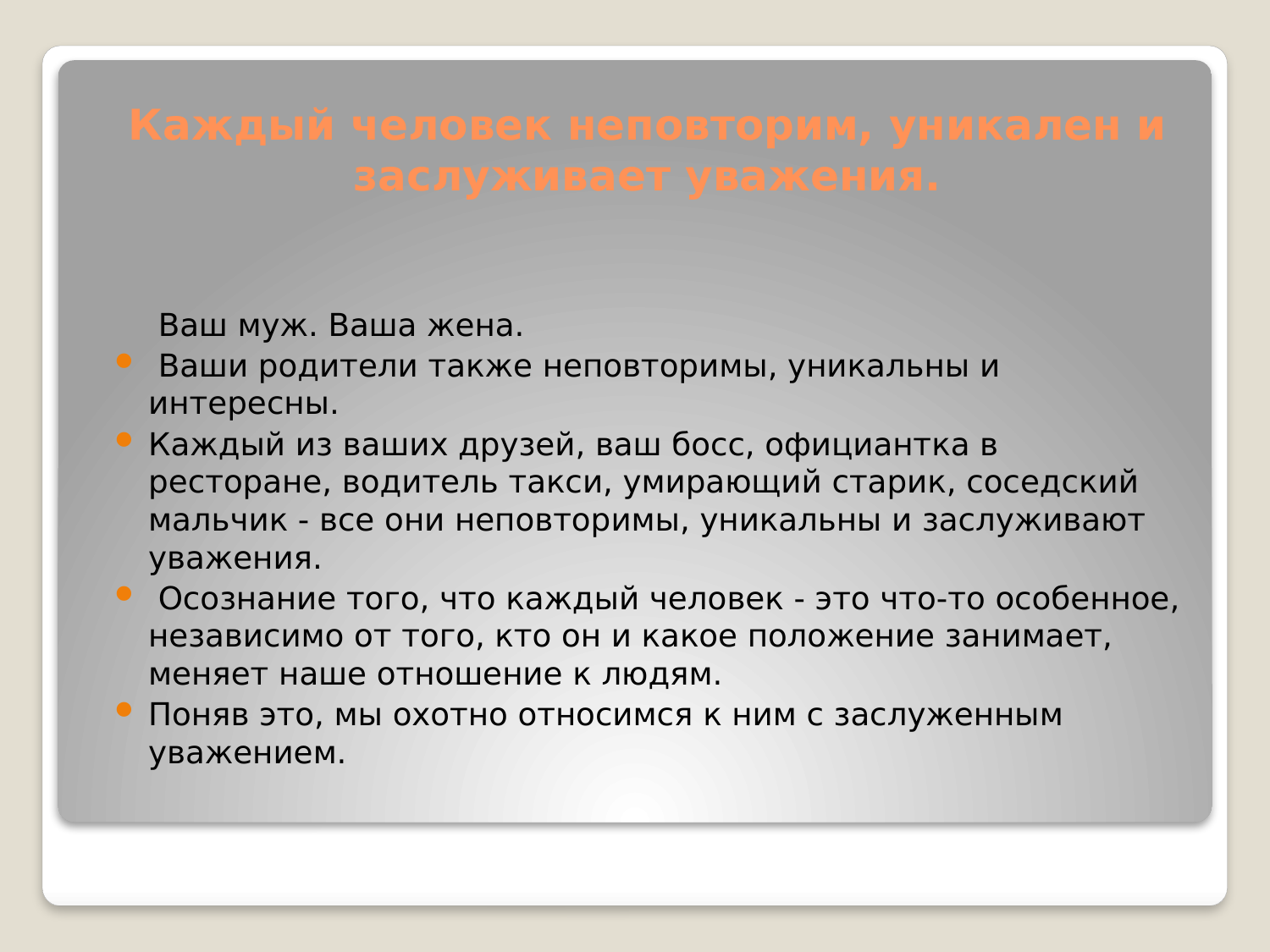

# Каждый человек неповторим, уникален и заслуживает уважения.
 Ваш муж. Ваша жена.
 Ваши родители также неповторимы, уникальны и интересны.
Каждый из ваших друзей, ваш босс, официантка в ресторане, водитель такси, умирающий старик, соседский мальчик - все они неповторимы, уникальны и заслуживают уважения.
 Осознание того, что каждый человек - это что-то особенное, независимо от того, кто он и какое положение занимает, меняет наше отношение к людям.
Поняв это, мы охотно относимся к ним с заслуженным уважением.